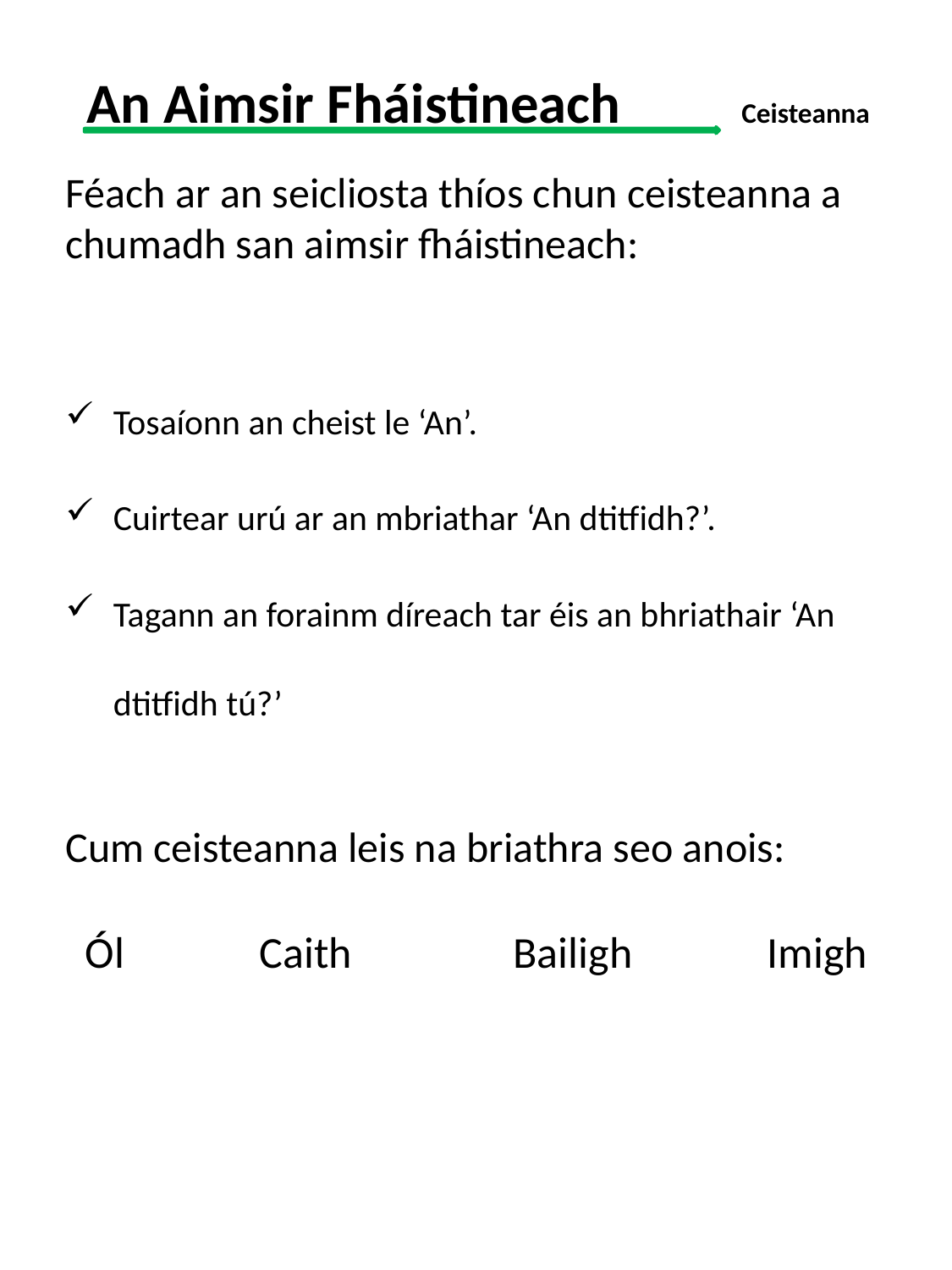

An Aimsir Fháistineach	   Ceisteanna

Féach ar an seicliosta thíos chun ceisteanna a chumadh san aimsir fháistineach:

Tosaíonn an cheist le ‘An’.
Cuirtear urú ar an mbriathar ‘An dtitfidh?’.
Tagann an forainm díreach tar éis an bhriathair ‘An dtitfidh tú?’

Cum ceisteanna leis na briathra seo anois:

Ól		Caith		Bailigh		Imigh